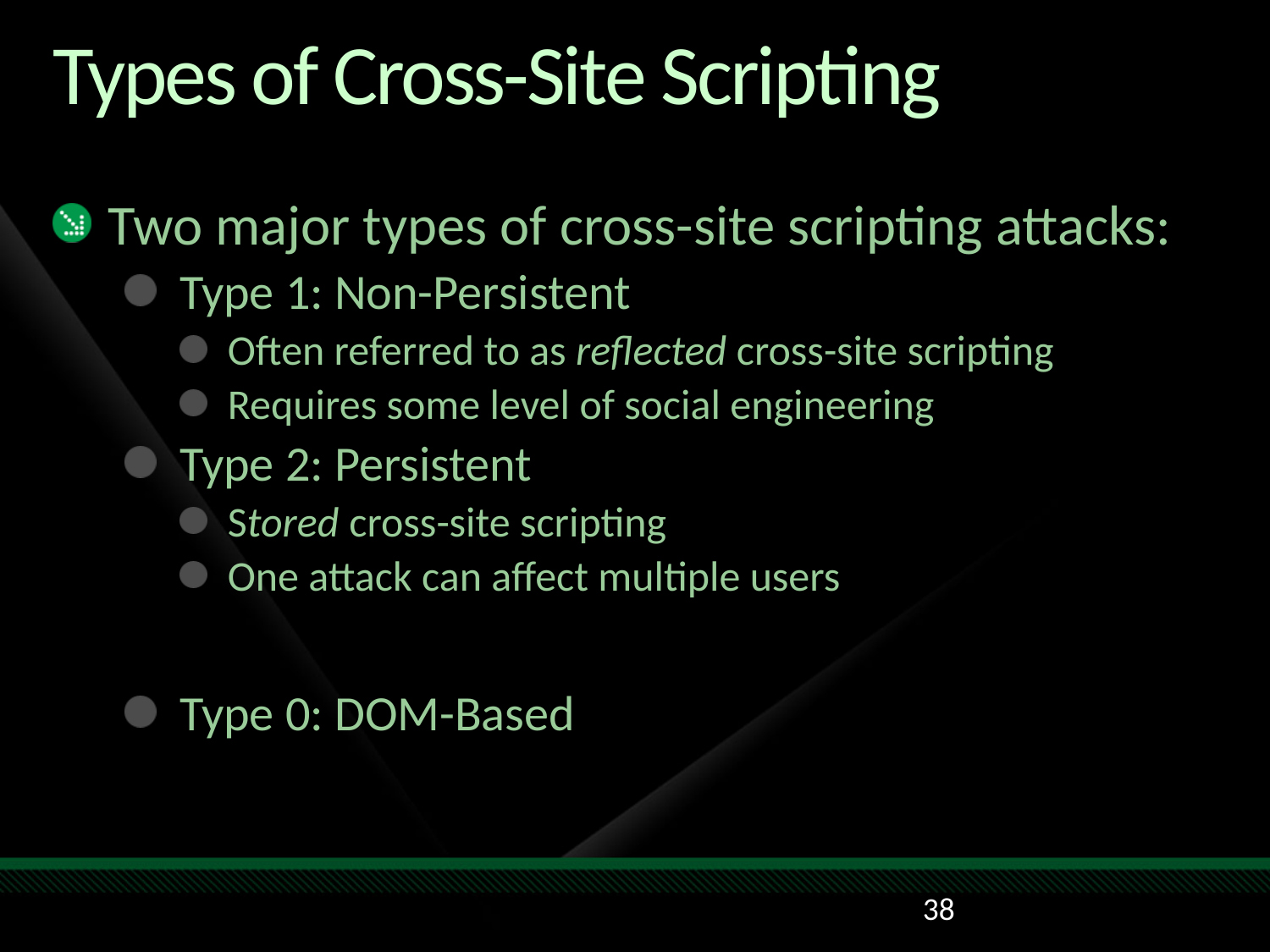

# Types of Cross-Site Scripting
Two major types of cross-site scripting attacks:
Type 1: Non-Persistent
Often referred to as reflected cross-site scripting
Requires some level of social engineering
Type 2: Persistent
Stored cross-site scripting
One attack can affect multiple users

Type 0: DOM-Based

38